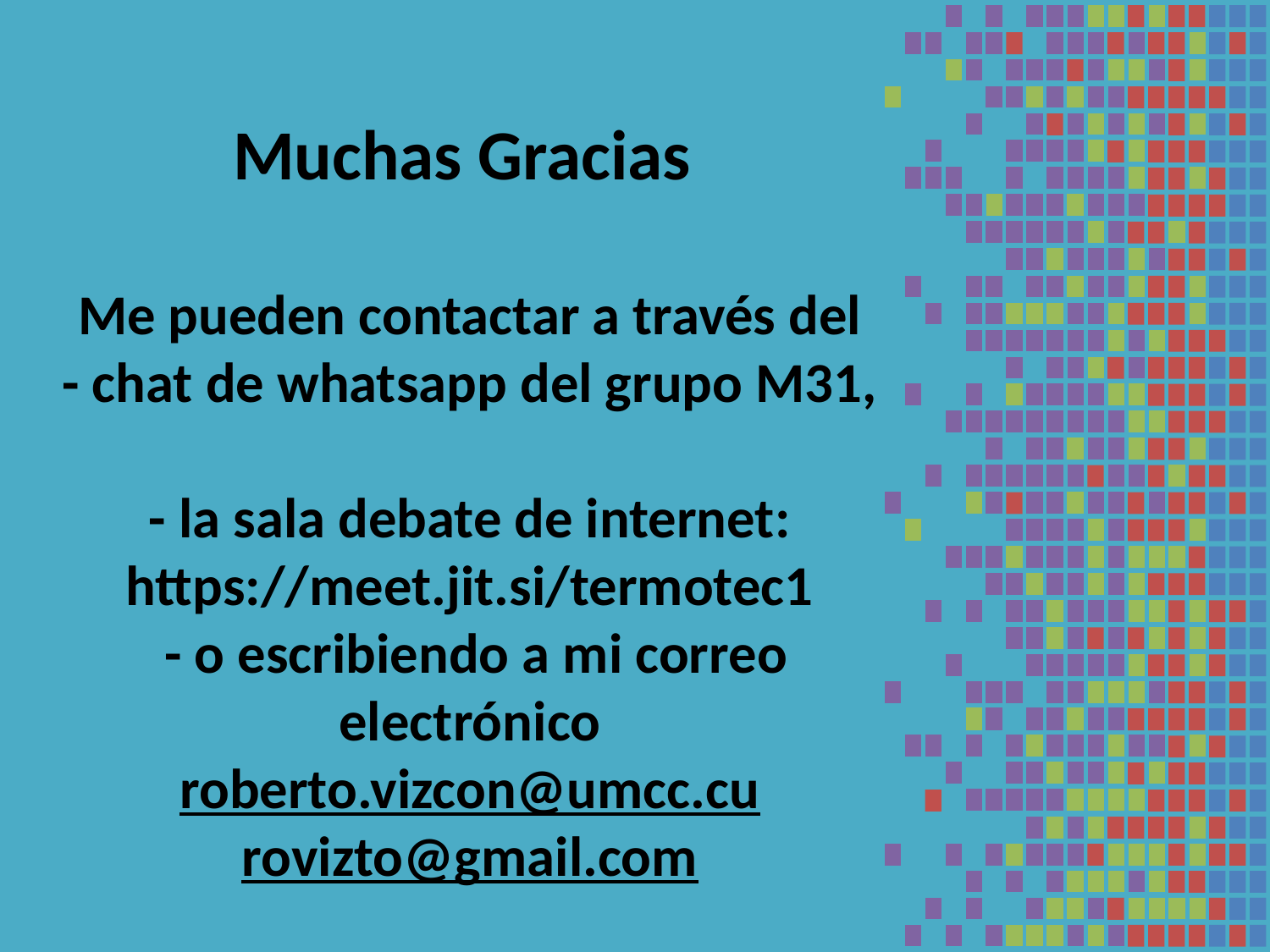

# Muchas Gracias Me pueden contactar a través del - chat de whatsapp del grupo M31, - la sala debate de internet: https://meet.jit.si/termotec1 - o escribiendo a mi correo electrónico roberto.vizcon@umcc.cu rovizto@gmail.com